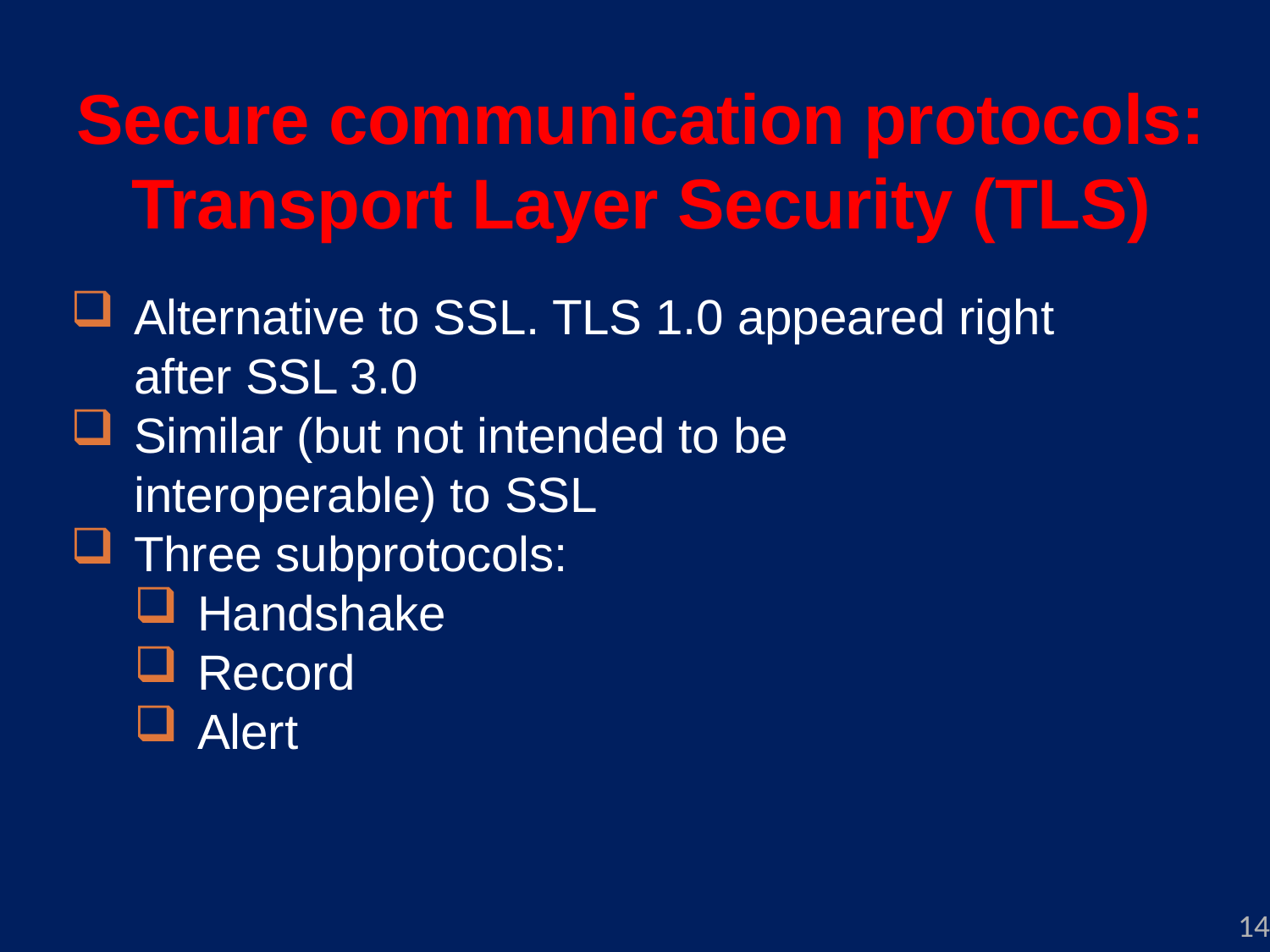

Secure communication protocols: Transport Layer Security (TLS)
Alternative to SSL. TLS 1.0 appeared right after SSL 3.0
Similar (but not intended to be interoperable) to SSL
Three subprotocols:
Handshake
Record
Alert
14